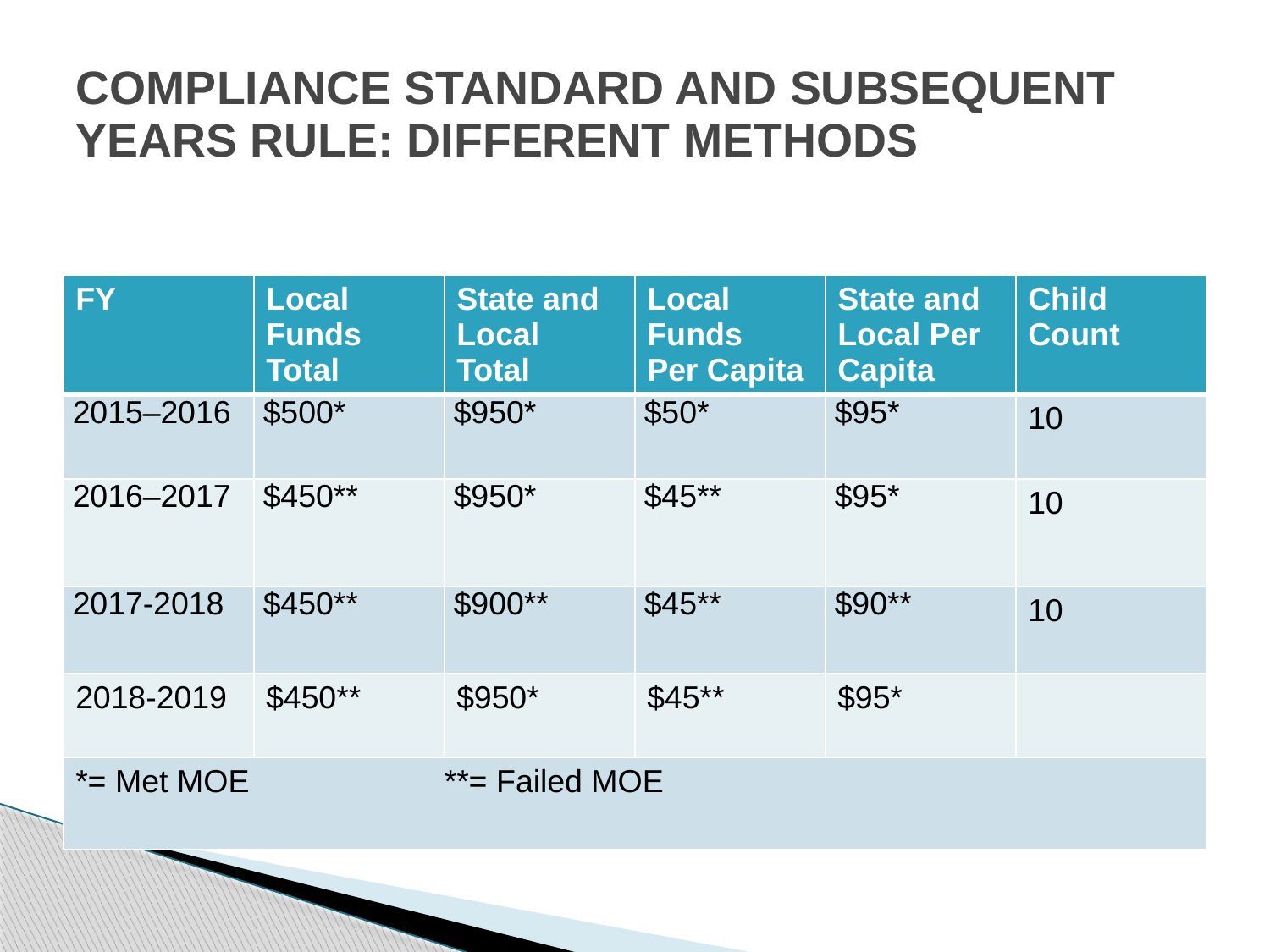

# Compliance Standard and Subsequent Years Rule: Different Methods
| FY | Local Funds Total | State and Local Total | Local Funds Per Capita | State and Local Per Capita | Child Count |
| --- | --- | --- | --- | --- | --- |
| 2015–2016 | $500\* | $950\* | $50\* | $95\* | 10 |
| 2016–2017 | $450\*\* | $950\* | $45\*\* | $95\* | 10 |
| 2017-2018 | $450\*\* | $900\*\* | $45\*\* | $90\*\* | 10 |
| 2018-2019 | $450\*\* | $950\* | $45\*\* | $95\* |  |
| \*= Met MOE \*\*= Failed MOE |  |  |  |  |  |